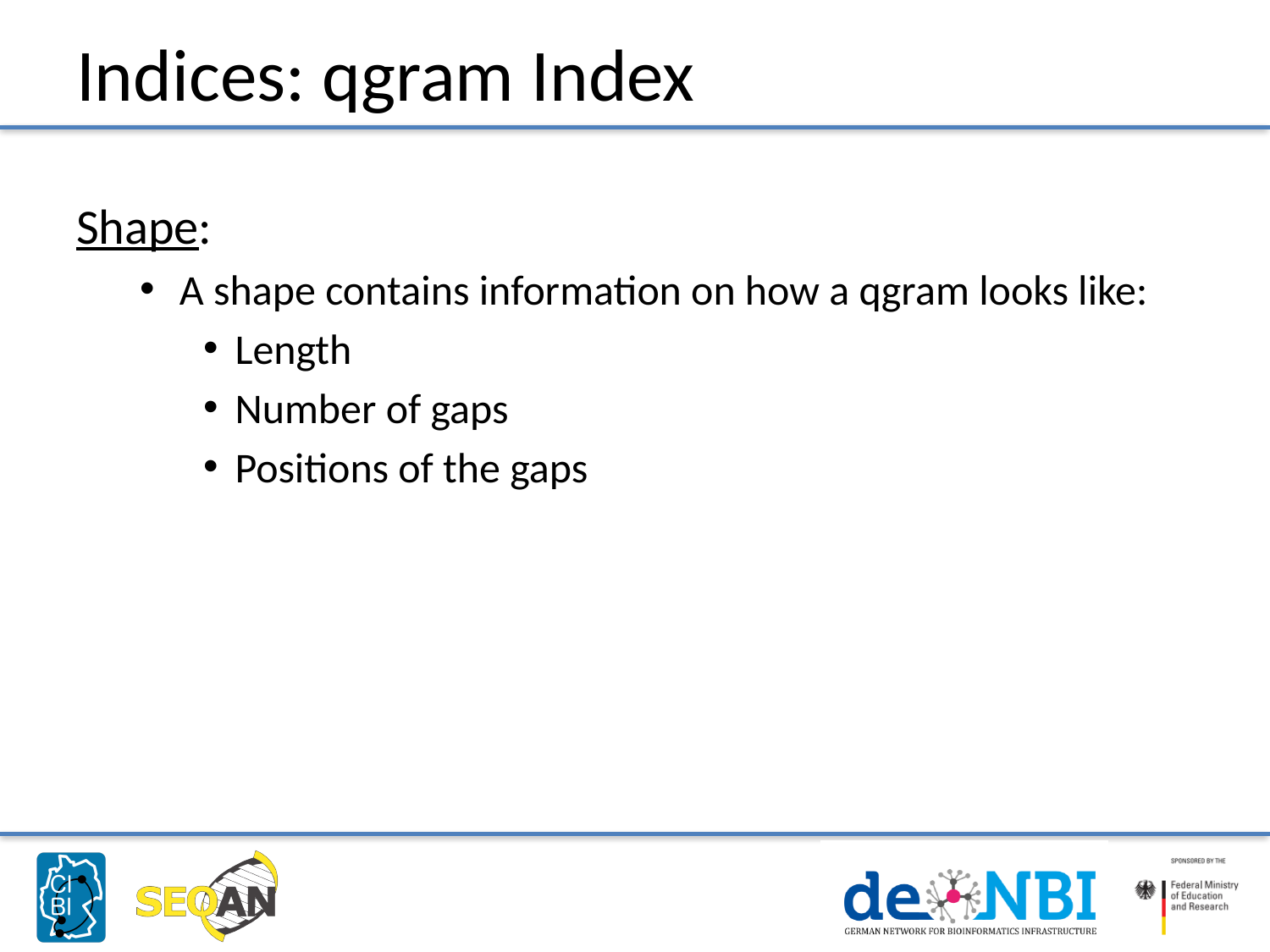

# Indices: qgram Index
Shape:
A shape contains information on how a qgram looks like:
Length
Number of gaps
Positions of the gaps